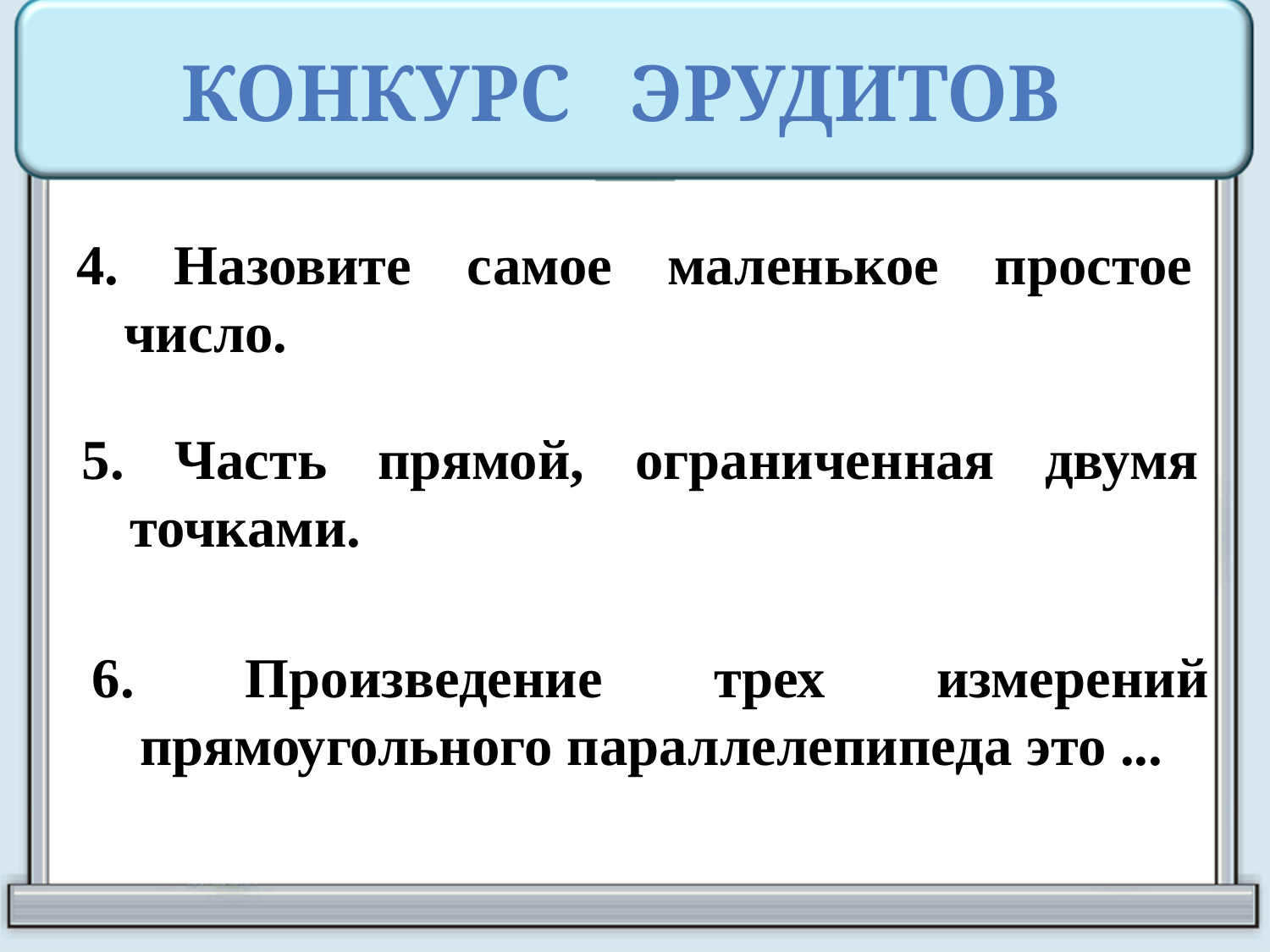

# КОНКУРС   ЭРУДИТОВ
4. Назовите самое маленькое простое число.
5. Часть прямой, ограниченная двумя точками.
6. Произведение трех измерений прямоугольного параллелепипеда это ...